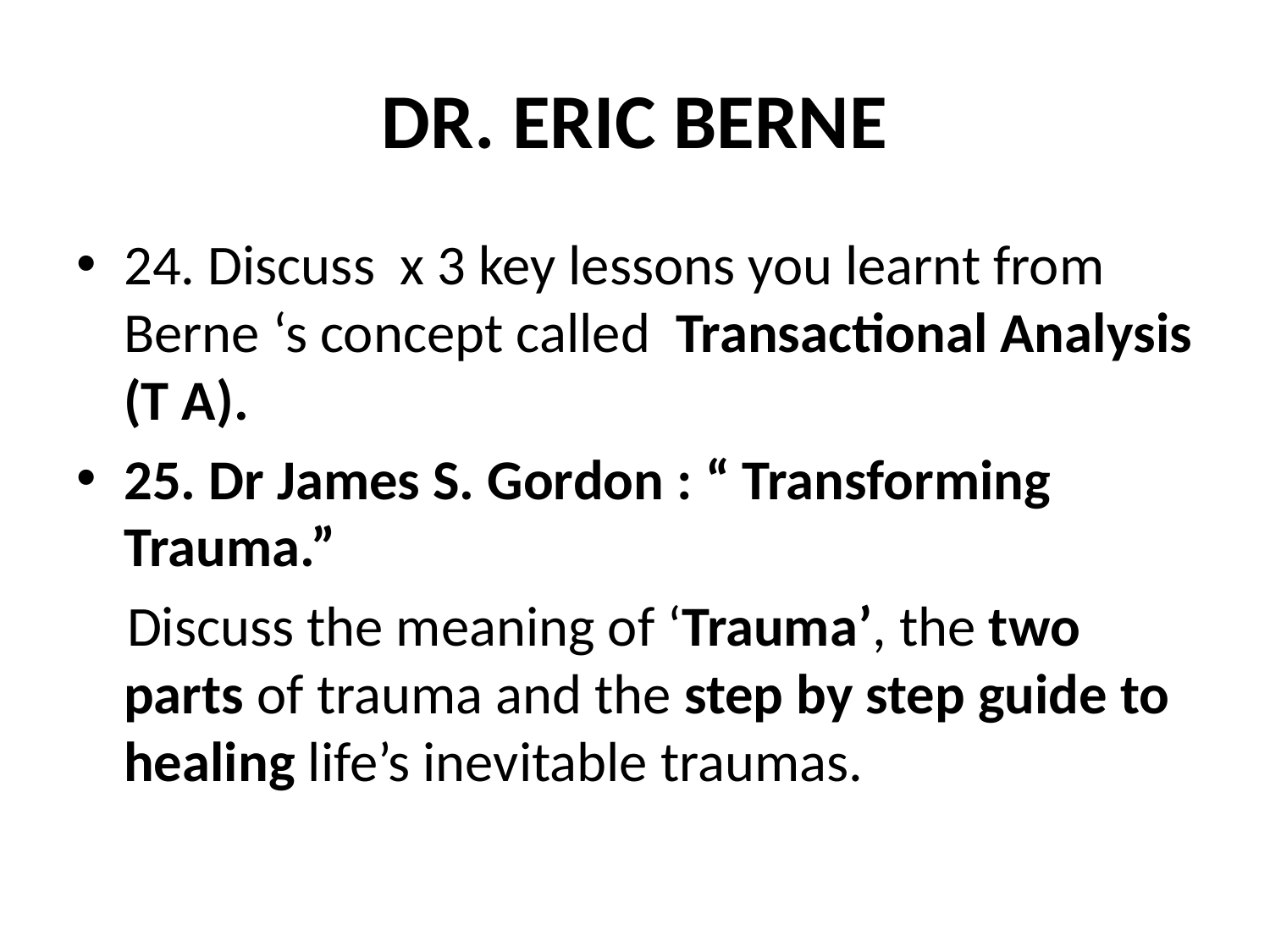

# DR. ERIC BERNE
24. Discuss  x 3 key lessons you learnt from Berne ‘s concept called  Transactional Analysis (T A).
25. Dr James S. Gordon : “ Transforming Trauma.”
    Discuss the meaning of ‘Trauma’, the two parts of trauma and the step by step guide to healing life’s inevitable traumas.